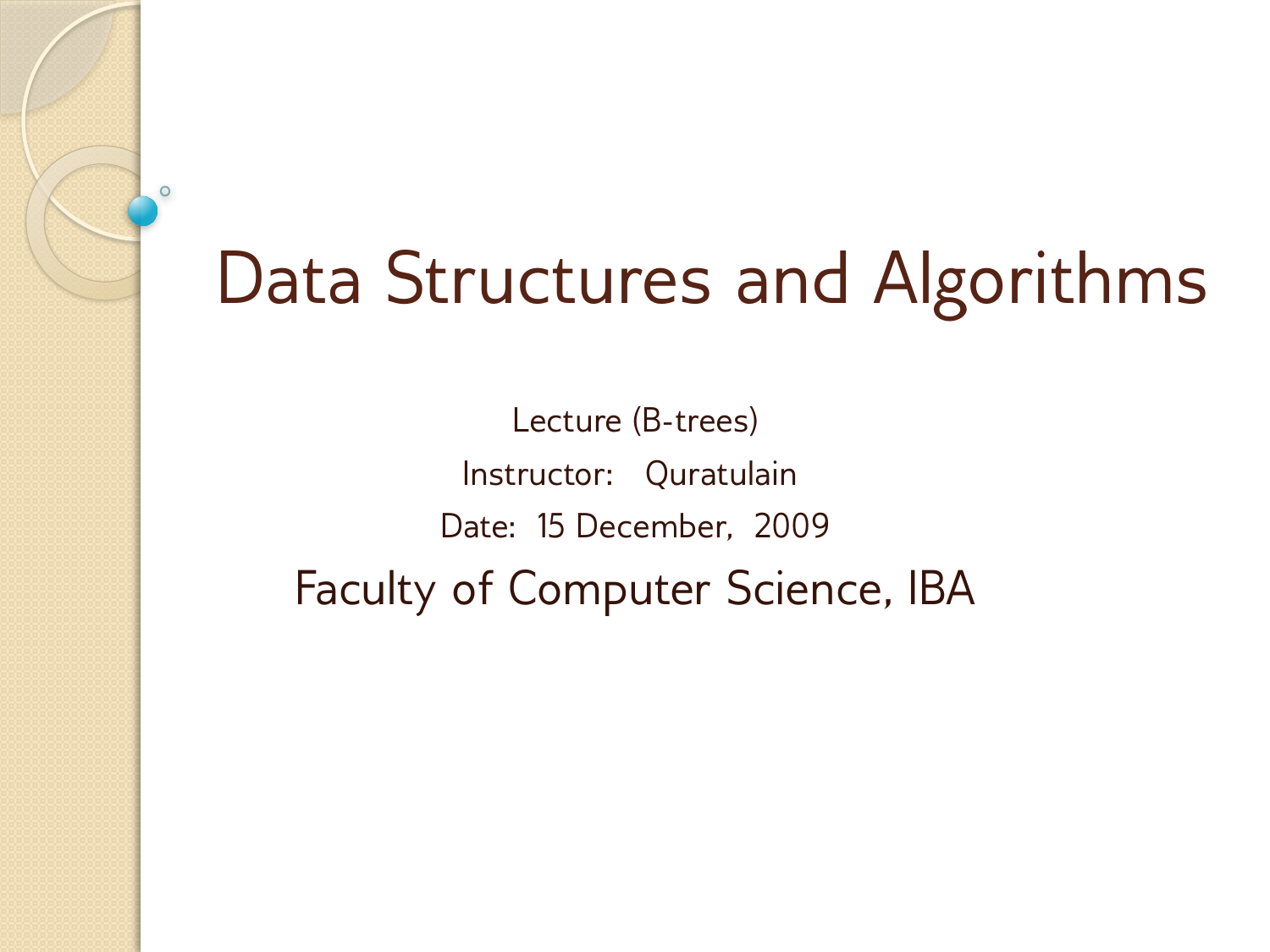

# Data Structures and Algorithms
Lecture (B-trees)
Instructor:   Quratulain
Date:  15 December,  2009
Faculty of Computer Science, IBA